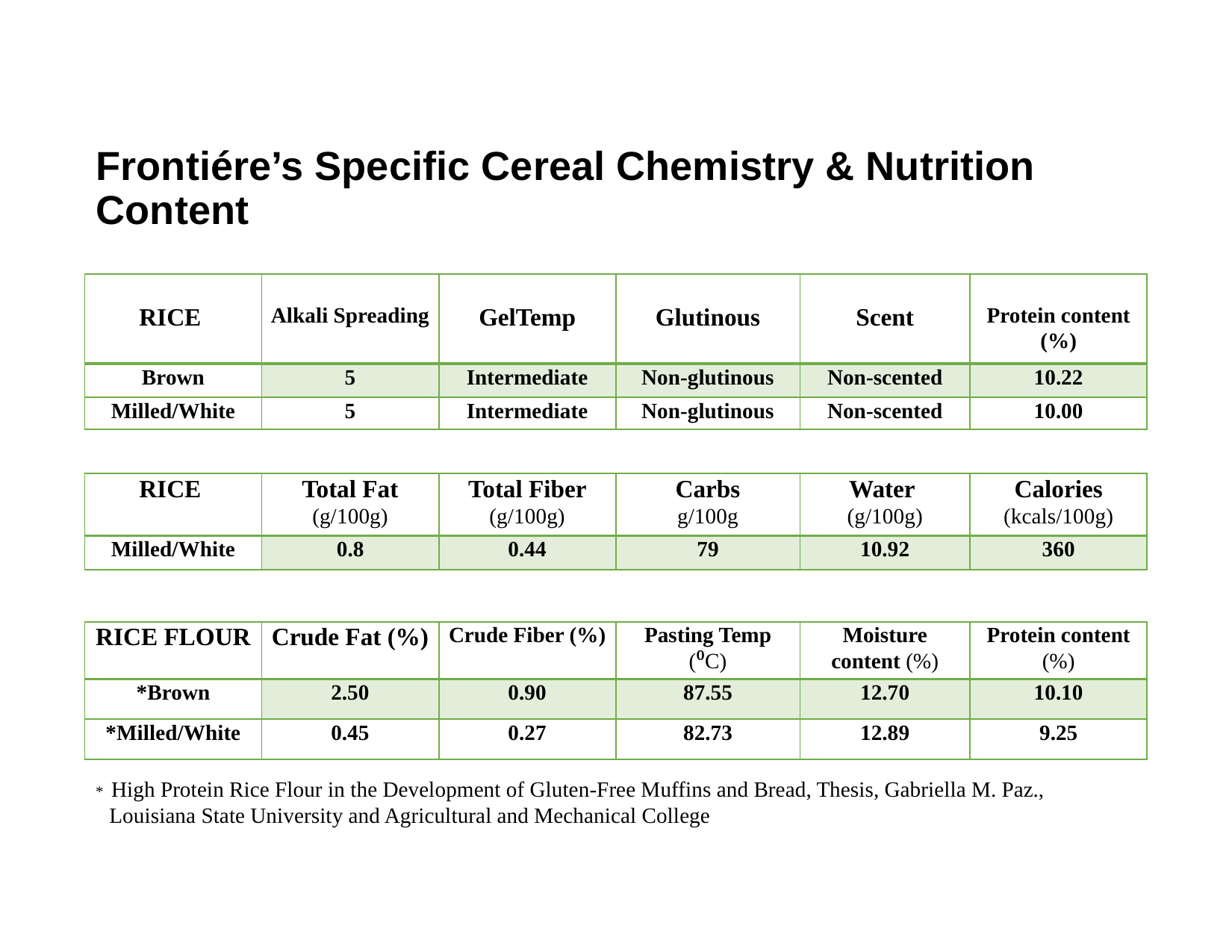

# Frontiére’s Specific Cereal Chemistry & Nutrition Content
| RICE | Alkali Spreading | GelTemp | Glutinous | Scent | Protein content (%) |
| --- | --- | --- | --- | --- | --- |
| Brown | 5 | Intermediate | Non-glutinous | Non-scented | 10.22 |
| Milled/White | 5 | Intermediate | Non-glutinous | Non-scented | 10.00 |
| RICE | Total Fat (g/100g) | Total Fiber (g/100g) | Carbs g/100g | Water (g/100g) | Calories (kcals/100g) |
| --- | --- | --- | --- | --- | --- |
| Milled/White | 0.8 | 0.44 | 79 | 10.92 | 360 |
| RICE FLOUR | Crude Fat (%) | Crude Fiber (%) | Pasting Temp (⁰C) | Moisture content (%) | Protein content (%) |
| --- | --- | --- | --- | --- | --- |
| \*Brown | 2.50 | 0.90 | 87.55 | 12.70 | 10.10 |
| \*Milled/White | 0.45 | 0.27 | 82.73 | 12.89 | 9.25 |
*  High Protein Rice Flour in the Development of Gluten-Free Muffins and Bread, Thesis, Gabriella M. Paz., Louisiana State University and Agricultural and Mechanical College